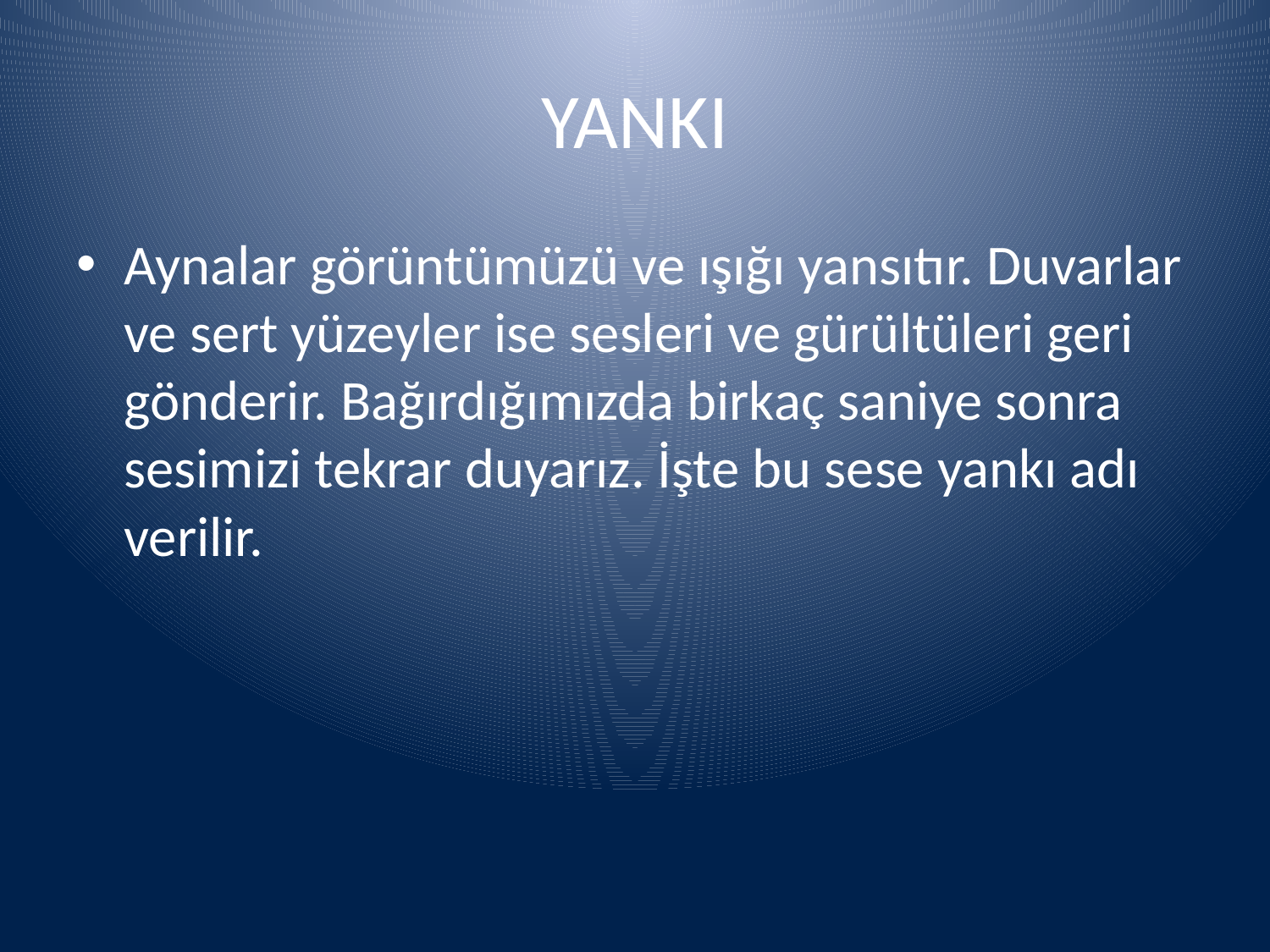

# YANKI
Aynalar görüntümüzü ve ışığı yansıtır. Duvarlar ve sert yüzeyler ise sesleri ve gürültüleri geri gönderir. Bağırdığımızda birkaç saniye sonra sesimizi tekrar duyarız. İşte bu sese yankı adı verilir.